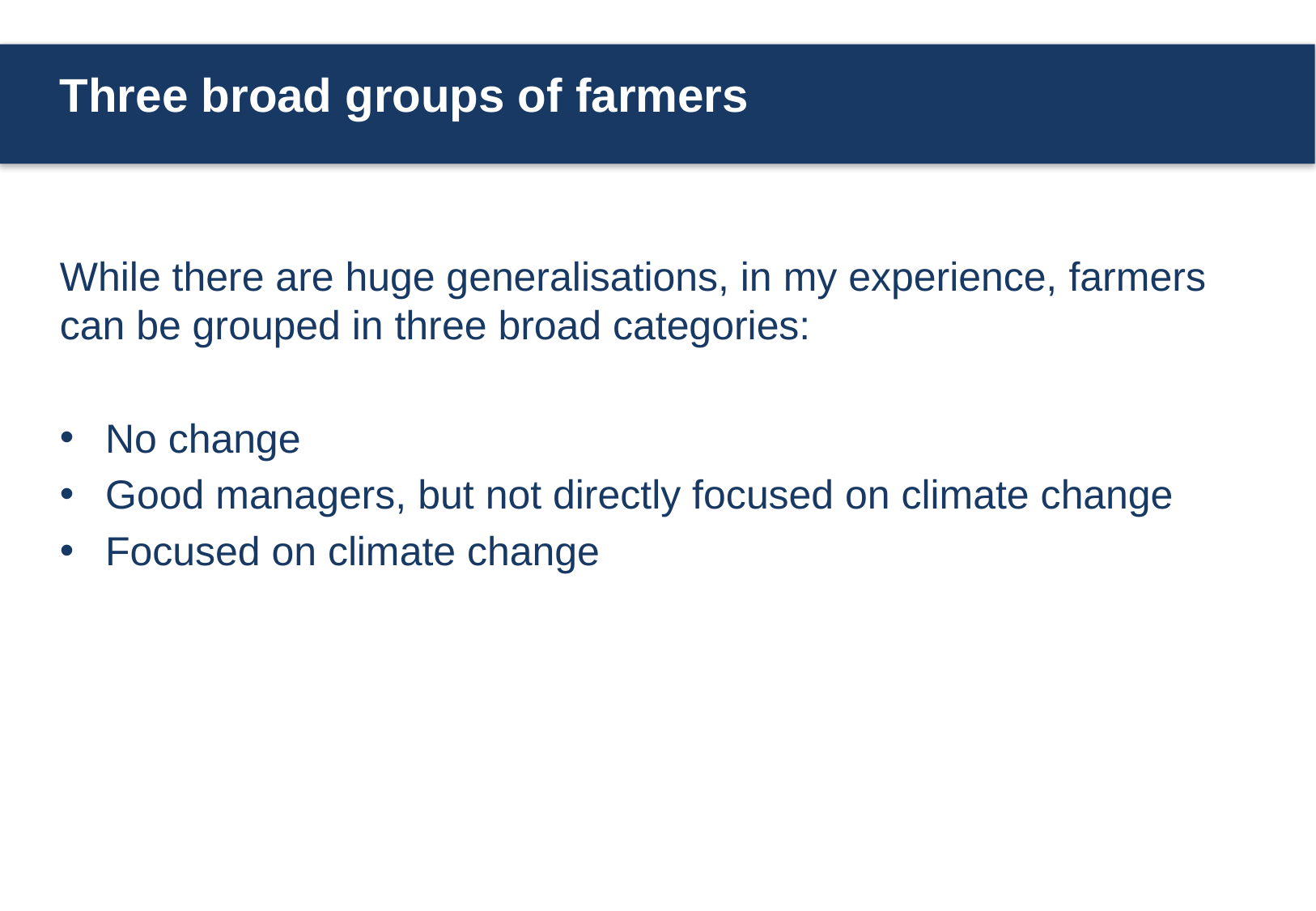

# Three broad groups of farmers

While there are huge generalisations, in my experience, farmers can be grouped in three broad categories:

No change
Good managers, but not directly focused on climate change
Focused on climate change